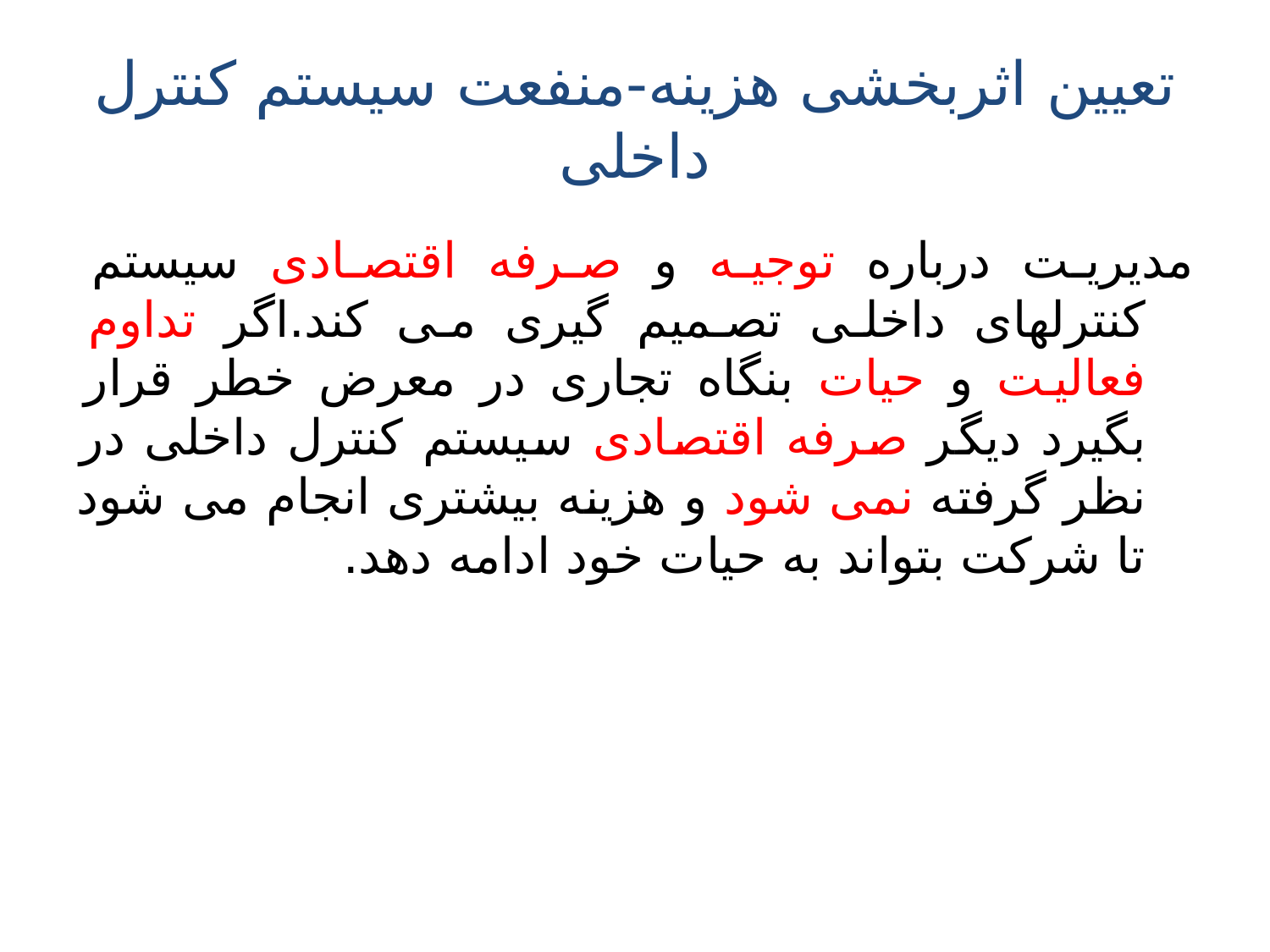

# تعیین اثربخشی هزینه-منفعت سیستم کنترل داخلی
مدیریت درباره توجیه و صرفه اقتصادی سیستم کنترلهای داخلی تصمیم گیری می کند.اگر تداوم فعالیت و حیات بنگاه تجاری در معرض خطر قرار بگیرد دیگر صرفه اقتصادی سیستم کنترل داخلی در نظر گرفته نمی شود و هزینه بیشتری انجام می شود تا شرکت بتواند به حیات خود ادامه دهد.